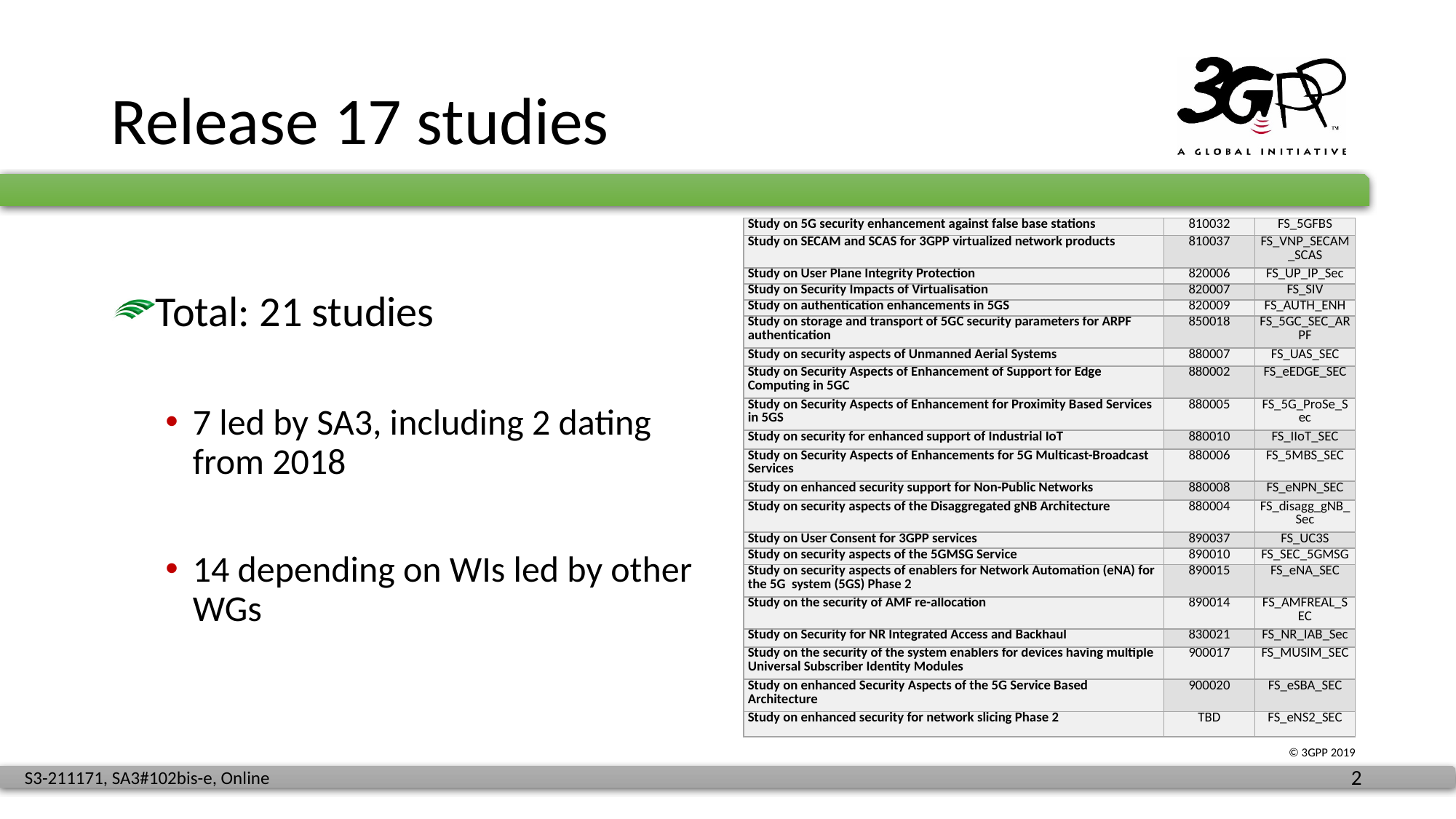

# Release 17 studies

Total: 21 studies

7 led by SA3, including 2 dating from 2018

14 depending on WIs led by other WGs

| Study on 5G security enhancement against false base stations | 810032 | FS\_5GFBS |
| --- | --- | --- |
| Study on SECAM and SCAS for 3GPP virtualized network products | 810037 | FS\_VNP\_SECAM\_SCAS |
| Study on User Plane Integrity Protection | 820006 | FS\_UP\_IP\_Sec |
| Study on Security Impacts of Virtualisation | 820007 | FS\_SIV |
| Study on authentication enhancements in 5GS | 820009 | FS\_AUTH\_ENH |
| Study on storage and transport of 5GC security parameters for ARPF authentication | 850018 | FS\_5GC\_SEC\_ARPF |
| Study on security aspects of Unmanned Aerial Systems | 880007 | FS\_UAS\_SEC |
| Study on Security Aspects of Enhancement of Support for Edge Computing in 5GC | 880002 | FS\_eEDGE\_SEC |
| Study on Security Aspects of Enhancement for Proximity Based Services in 5GS | 880005 | FS\_5G\_ProSe\_Sec |
| Study on security for enhanced support of Industrial IoT | 880010 | FS\_IIoT\_SEC |
| Study on Security Aspects of Enhancements for 5G Multicast-Broadcast Services | 880006 | FS\_5MBS\_SEC |
| Study on enhanced security support for Non-Public Networks | 880008 | FS\_eNPN\_SEC |
| Study on security aspects of the Disaggregated gNB Architecture | 880004 | FS\_disagg\_gNB\_Sec |
| Study on User Consent for 3GPP services | 890037 | FS\_UC3S |
| Study on security aspects of the 5GMSG Service | 890010 | FS\_SEC\_5GMSG |
| Study on security aspects of enablers for Network Automation (eNA) for the 5G system (5GS) Phase 2 | 890015 | FS\_eNA\_SEC |
| Study on the security of AMF re-allocation | 890014 | FS\_AMFREAL\_SEC |
| Study on Security for NR Integrated Access and Backhaul | 830021 | FS\_NR\_IAB\_Sec |
| Study on the security of the system enablers for devices having multiple Universal Subscriber Identity Modules | 900017 | FS\_MUSIM\_SEC |
| Study on enhanced Security Aspects of the 5G Service Based Architecture | 900020 | FS\_eSBA\_SEC |
| Study on enhanced security for network slicing Phase 2 | TBD | FS\_eNS2\_SEC |